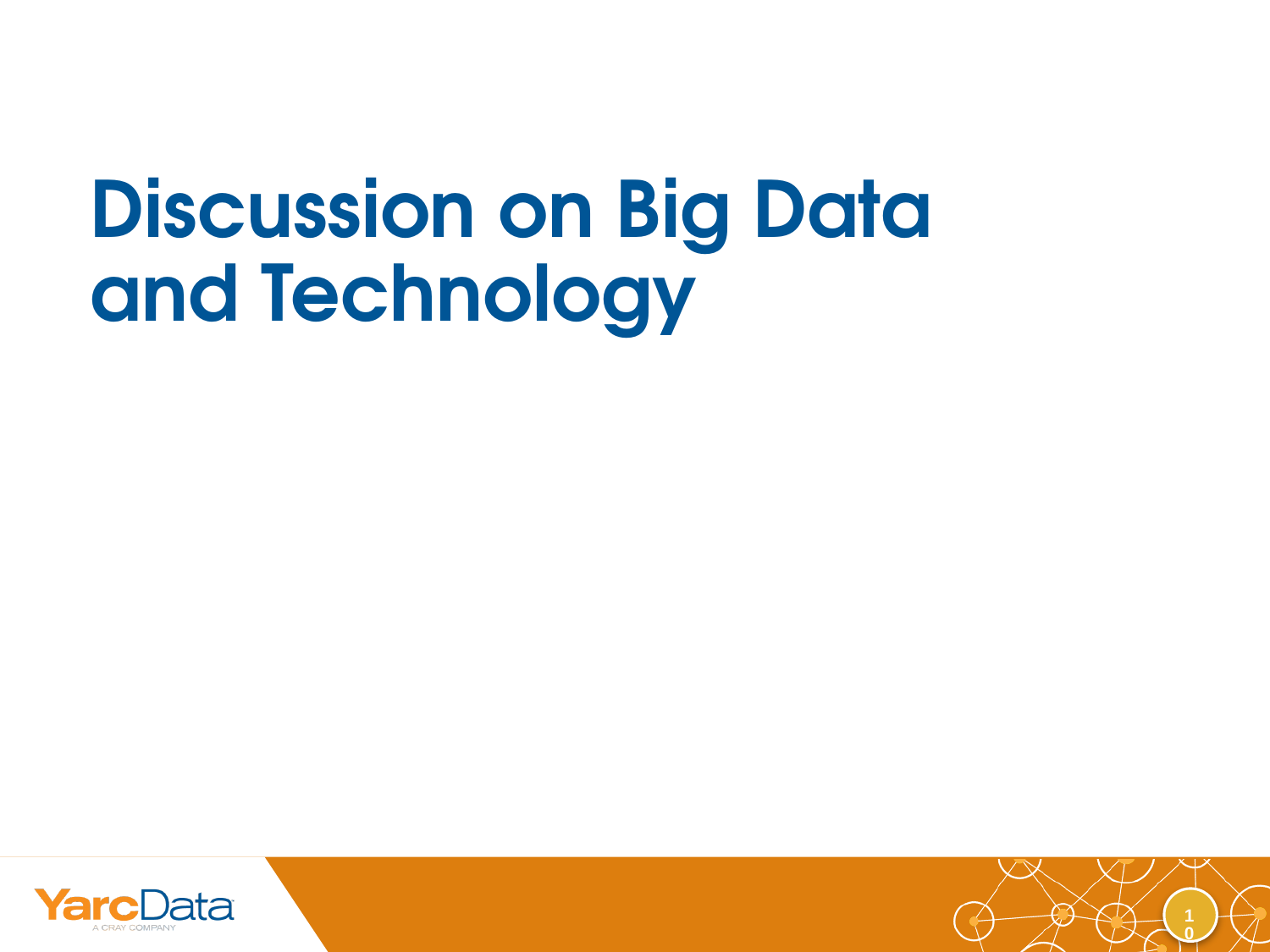

# Discussion on Big Data and Technology